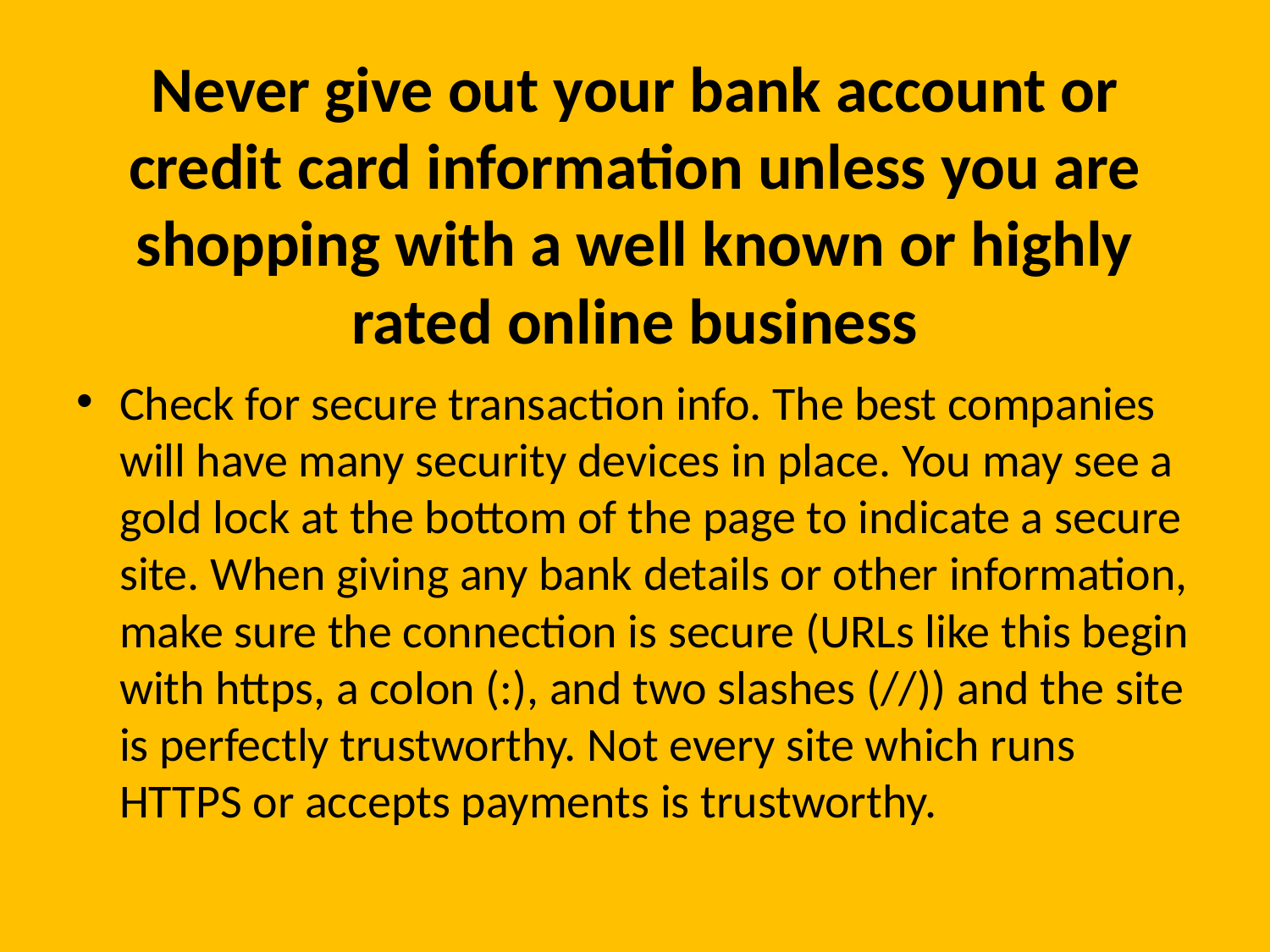

# Never give out your bank account or credit card information unless you are shopping with a well known or highly rated online business
Check for secure transaction info. The best companies will have many security devices in place. You may see a gold lock at the bottom of the page to indicate a secure site. When giving any bank details or other information, make sure the connection is secure (URLs like this begin with https, a colon (:), and two slashes (//)) and the site is perfectly trustworthy. Not every site which runs HTTPS or accepts payments is trustworthy.